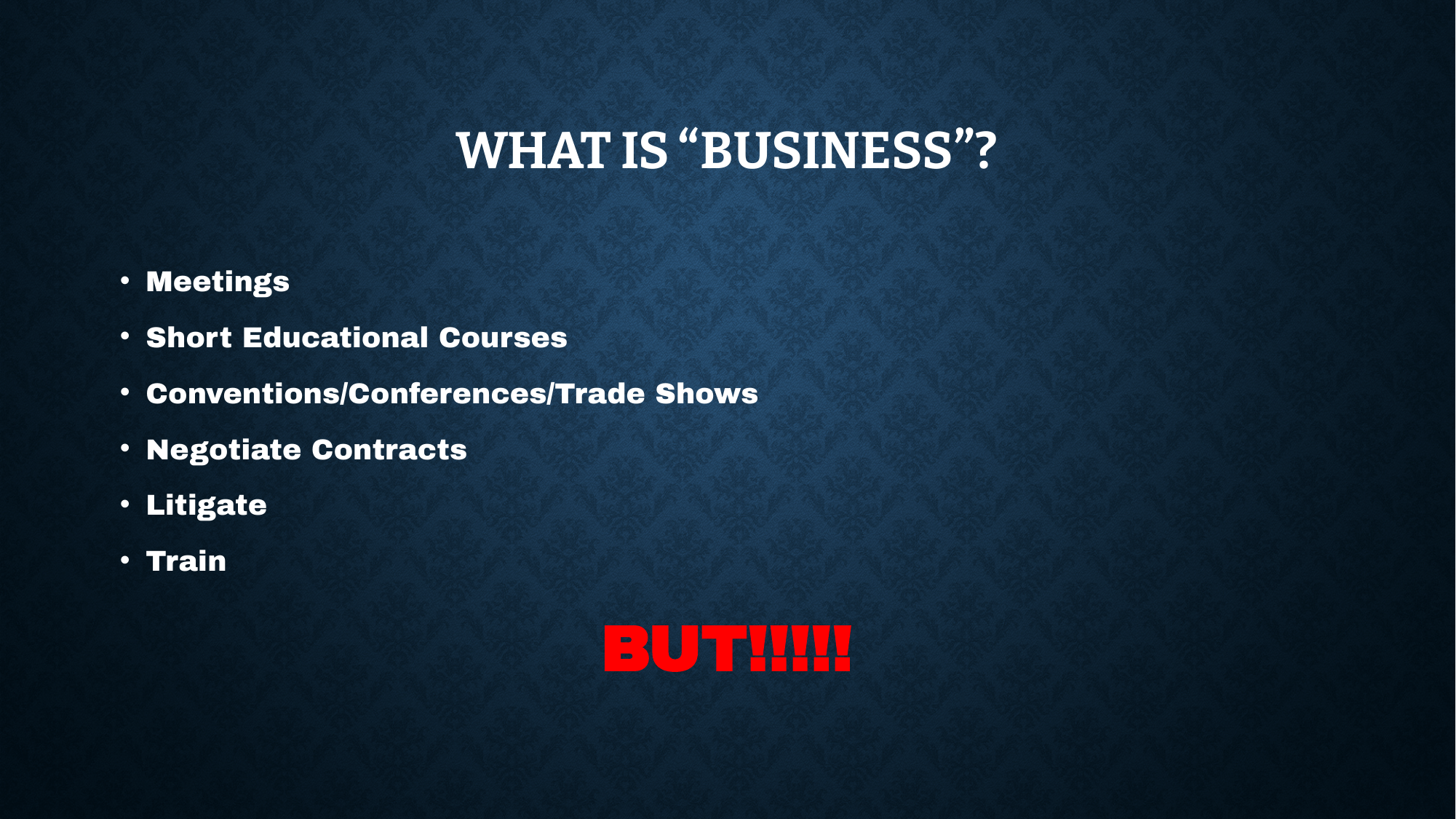

# What is “business”?
Meetings
Short Educational Courses
Conventions/Conferences/Trade Shows
Negotiate Contracts
Litigate
Train
BUT!!!!!